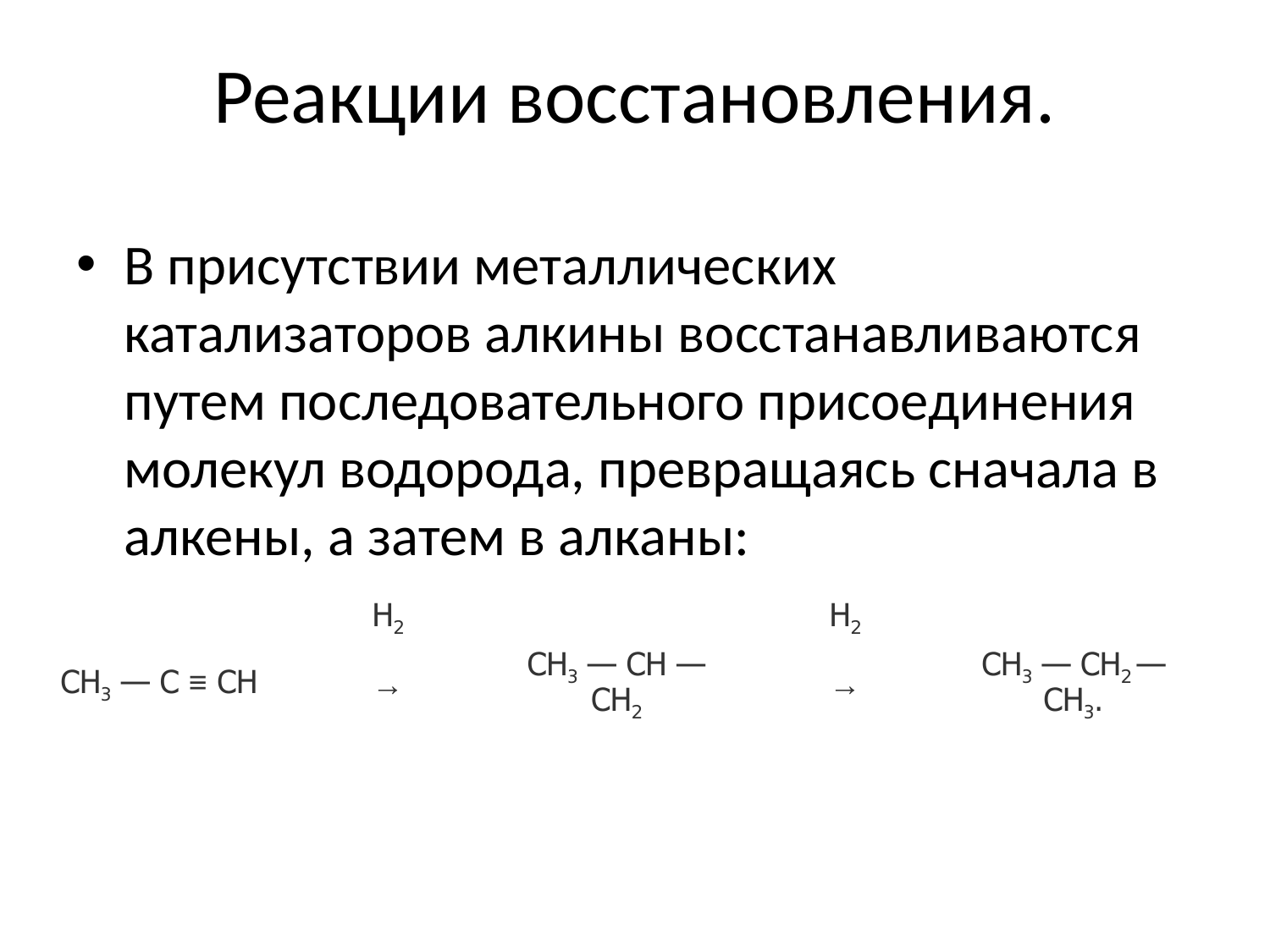

# Реакции восстановления.
В присутствии металлических катализаторов алкины восстанавливаются путем последовательного присоединения молекул водорода, превращаясь сначала в алкены, а затем в алканы:

|  | Н2 |  | Н2 |  |
| --- | --- | --- | --- | --- |
| СН3 — С ≡ СН | → | СН3 — СН — СН2 | → | СН3 — СН2 — СН3. |